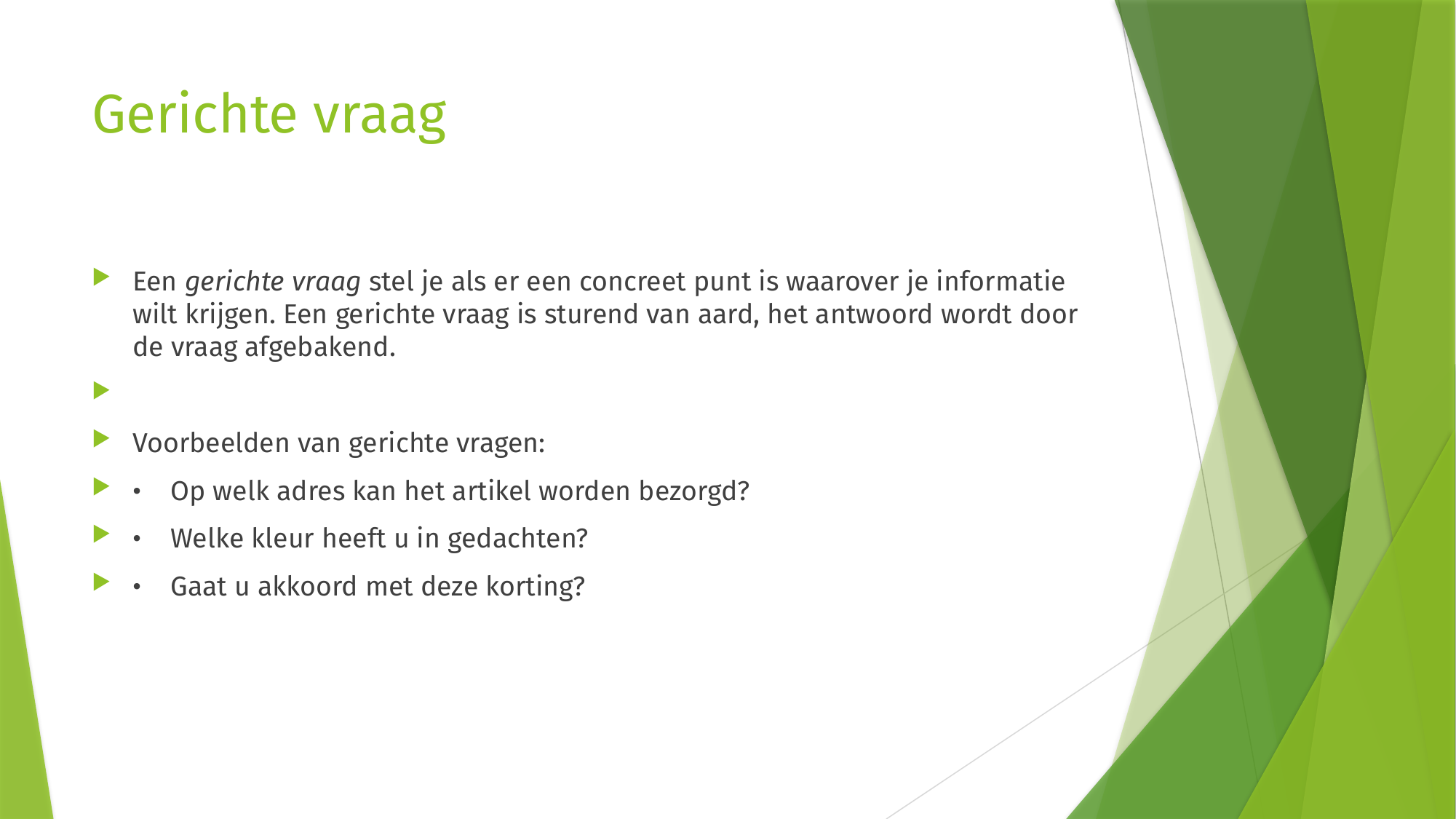

# Gerichte vraag
Een gerichte vraag stel je als er een concreet punt is waarover je informatie wilt krijgen. Een gerichte vraag is sturend van aard, het antwoord wordt door de vraag afgebakend.

Voorbeelden van gerichte vragen:
•    Op welk adres kan het artikel worden bezorgd?
•    Welke kleur heeft u in gedachten?
•    Gaat u akkoord met deze korting?